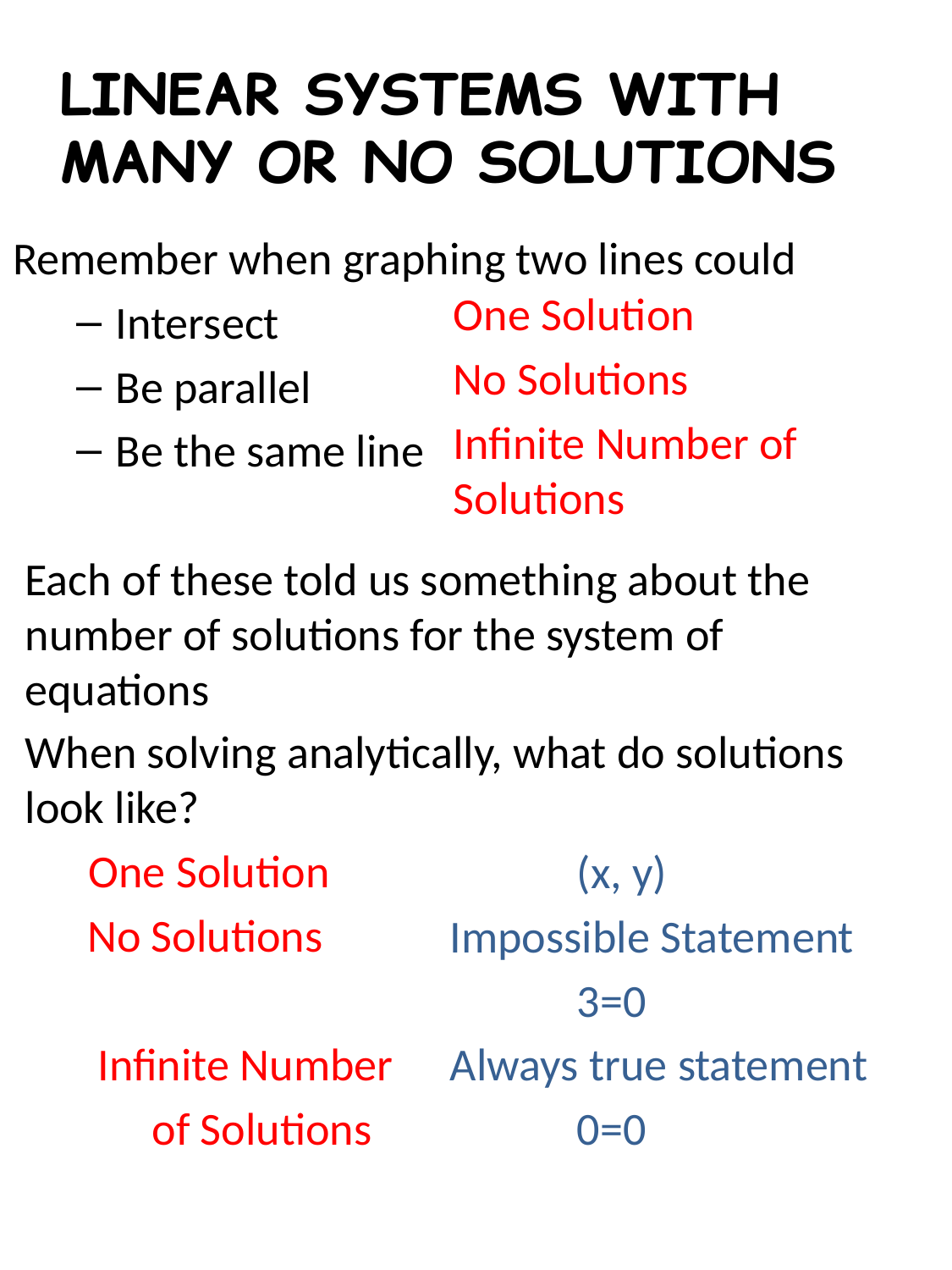

# LINEAR SYSTEMS WITH MANY OR NO SOLUTIONS
Remember when graphing two lines could
Intersect
Be parallel
Be the same line
One Solution
No Solutions
Infinite Number of Solutions
Each of these told us something about the number of solutions for the system of equations
When solving analytically, what do solutions look like?
One Solution
      No Solutions

       Infinite Number
	of Solutions
	(x, y)
Impossible Statement
	3=0
Always true statement
	0=0